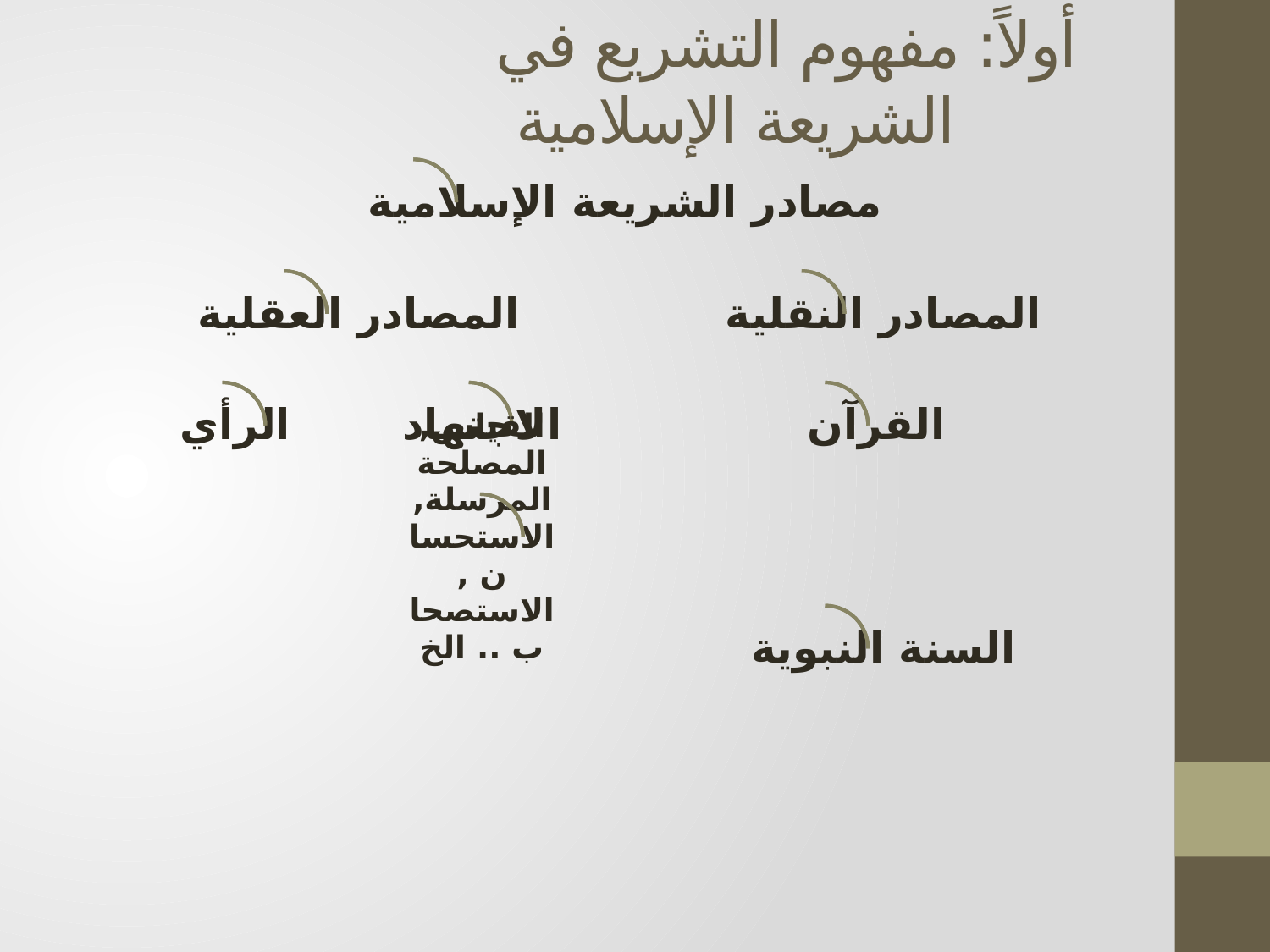

# أولاً: مفهوم التشريع في الشريعة الإسلامية
المصادر العقلية
المصادر النقلية
السنة النبوية
القرآن
الرأي